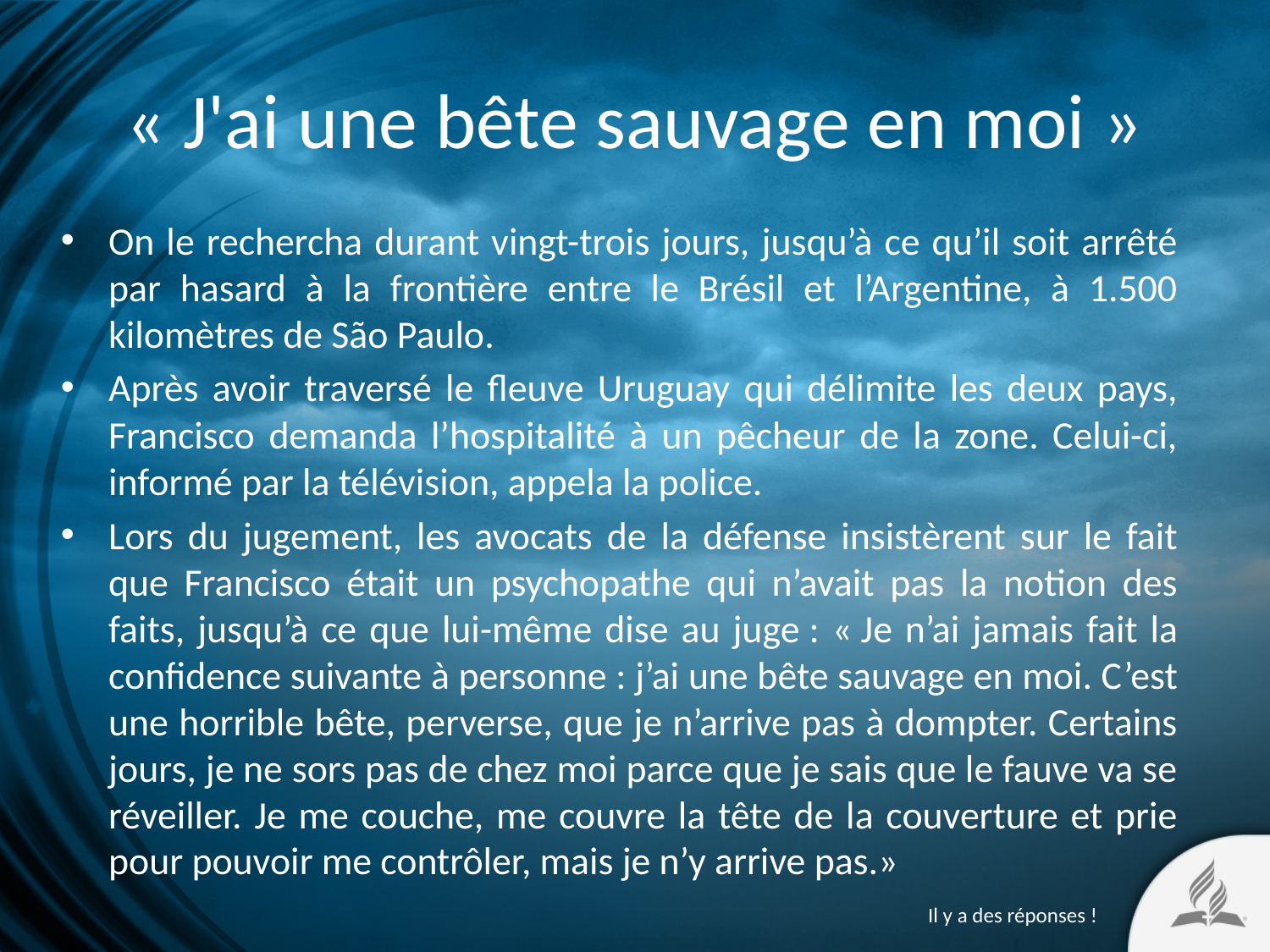

# « J'ai une bête sauvage en moi »
On le rechercha durant vingt-trois jours, jusqu’à ce qu’il soit arrêté par hasard à la frontière entre le Brésil et l’Argentine, à 1.500 kilomètres de São Paulo.
Après avoir traversé le fleuve Uruguay qui délimite les deux pays, Francisco demanda l’hospitalité à un pêcheur de la zone. Celui-ci, informé par la télévision, appela la police.
Lors du jugement, les avocats de la défense insistèrent sur le fait que Francisco était un psychopathe qui n’avait pas la notion des faits, jusqu’à ce que lui-même dise au juge : « Je n’ai jamais fait la confidence suivante à personne : j’ai une bête sauvage en moi. C’est une horrible bête, perverse, que je n’arrive pas à dompter. Certains jours, je ne sors pas de chez moi parce que je sais que le fauve va se réveiller. Je me couche, me couvre la tête de la couverture et prie pour pouvoir me contrôler, mais je n’y arrive pas.»

Il y a des réponses !